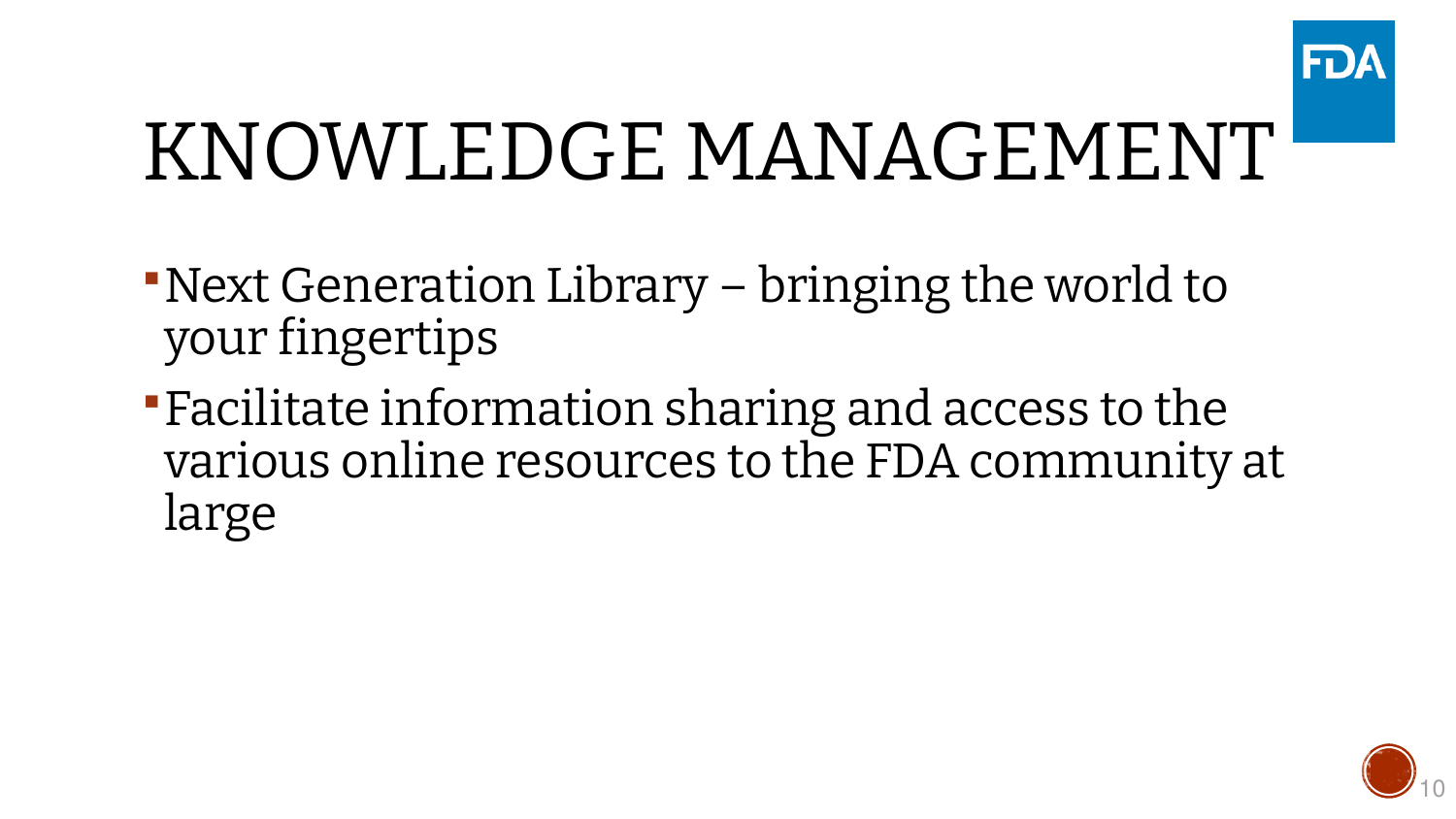

# Knowledge management
Next Generation Library – bringing the world to your fingertips
Facilitate information sharing and access to the various online resources to the FDA community at large